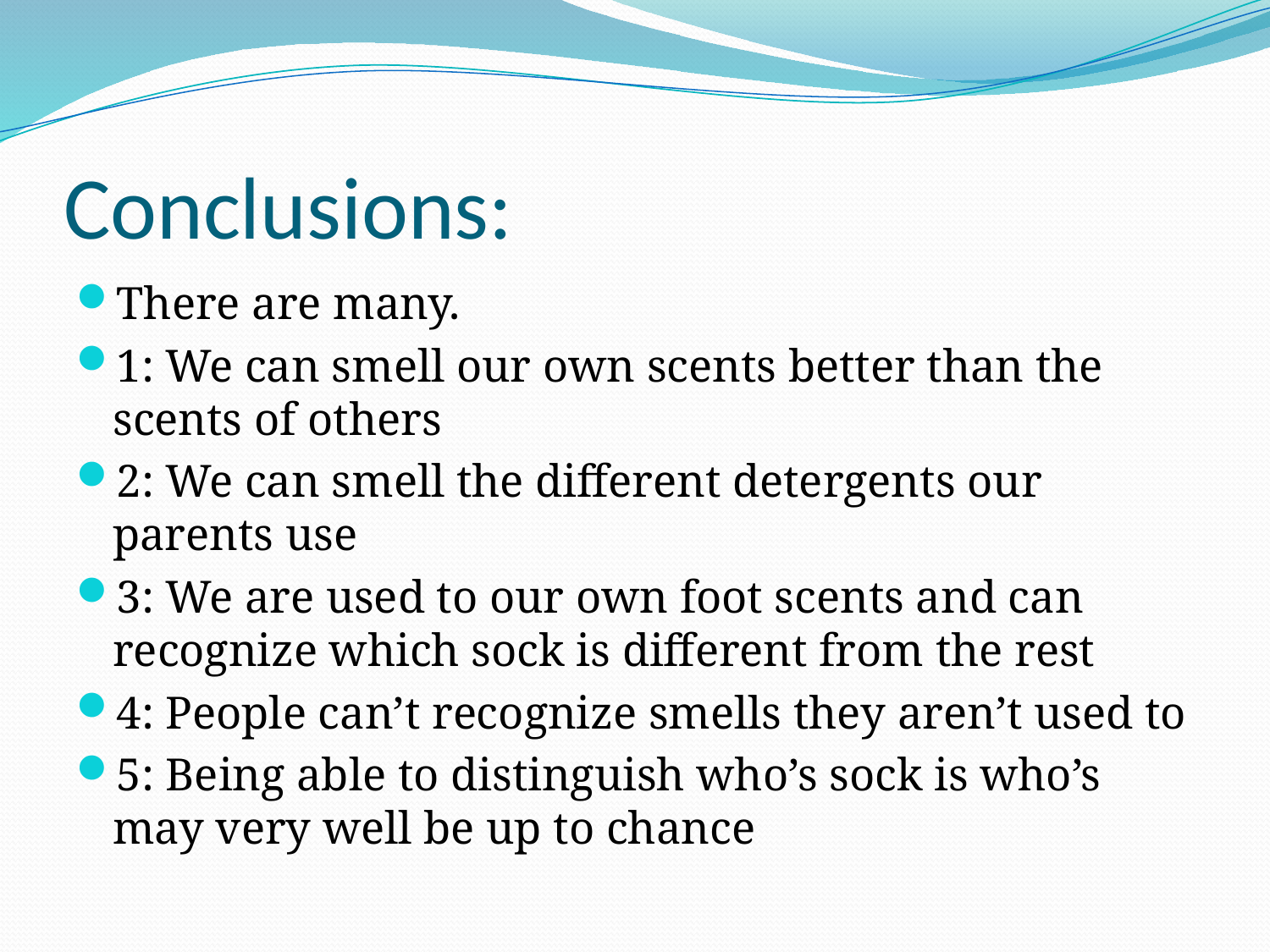

# Conclusions:
There are many.
1: We can smell our own scents better than the scents of others
2: We can smell the different detergents our parents use
3: We are used to our own foot scents and can recognize which sock is different from the rest
4: People can’t recognize smells they aren’t used to
5: Being able to distinguish who’s sock is who’s may very well be up to chance